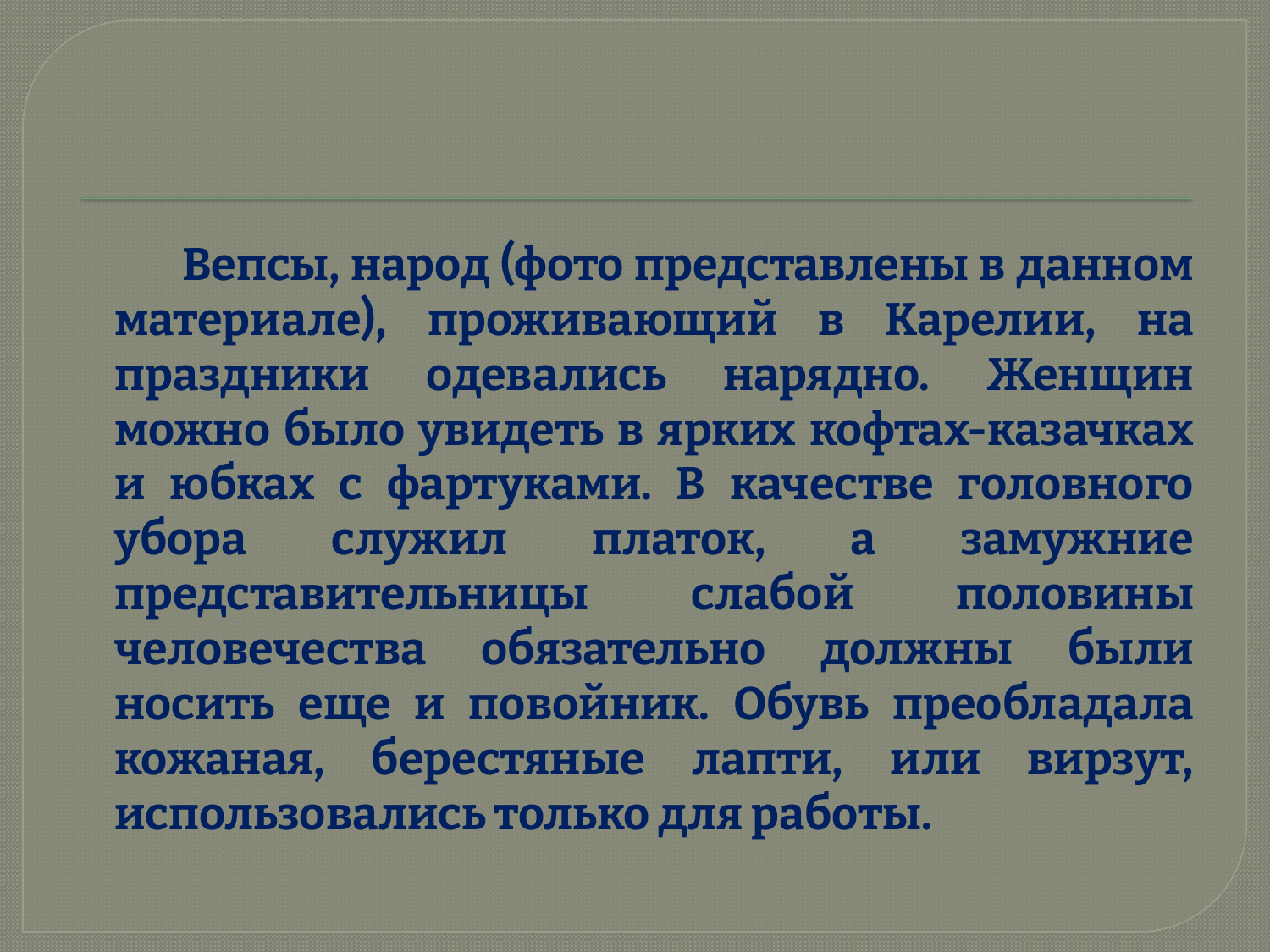

#
          Вепсы, народ (фото представлены в данном материале), проживающий в Карелии, на праздники одевались нарядно. Женщин можно было увидеть в ярких кофтах-казачках и юбках с фартуками. В качестве головного убора служил платок, а замужние представительницы слабой половины человечества обязательно должны были носить еще и повойник. Обувь преобладала кожаная, берестяные лапти, или вирзут, использовались только для работы.